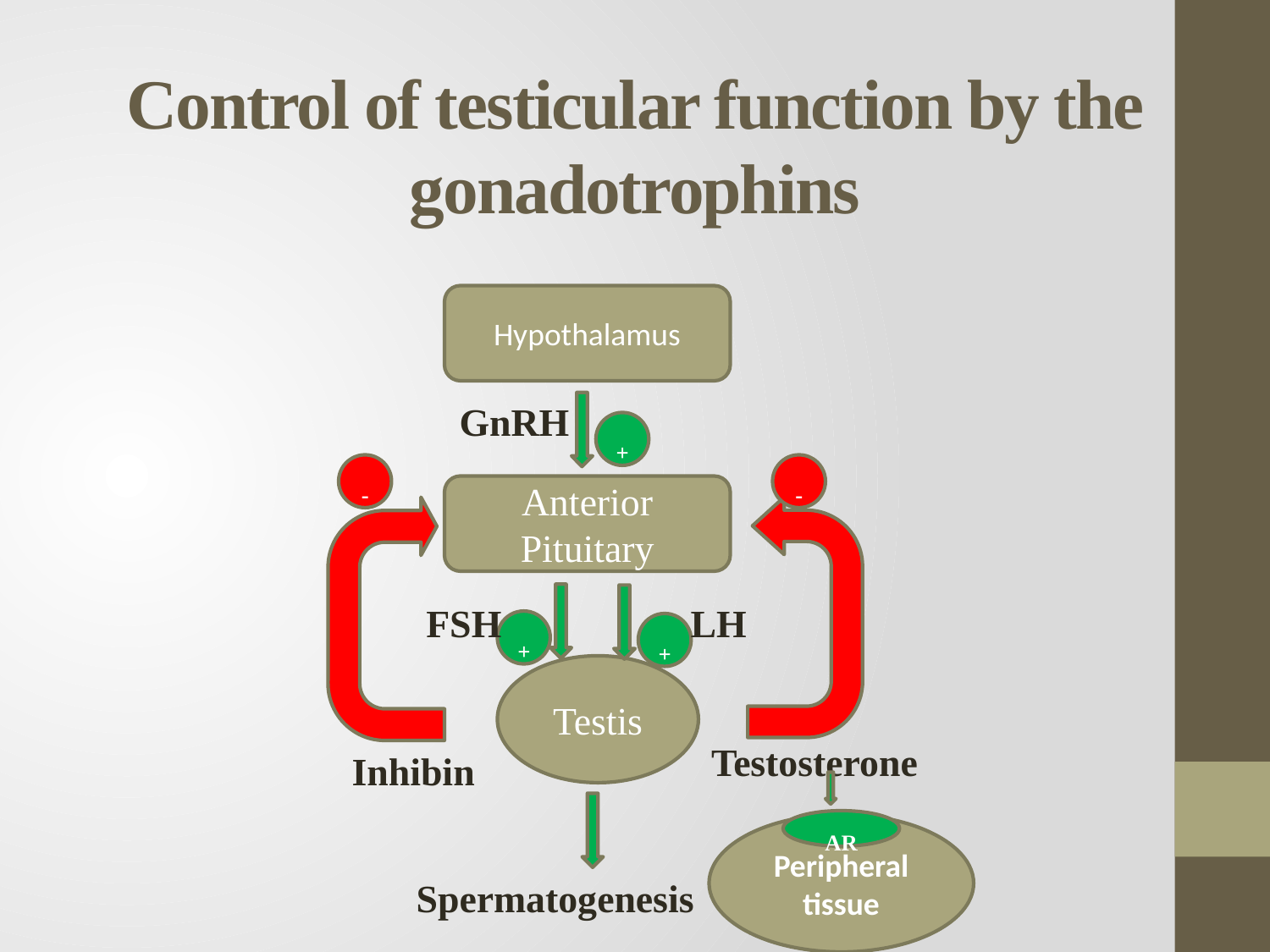

# Control of testicular function by the gonadotrophins
Hypothalamus
GnRH

+
-
-
Anterior Pituitary

FSH
LH
+
+
Testis
Testosterone
Inhibin

AR
Peripheral tissue
Spermatogenesis